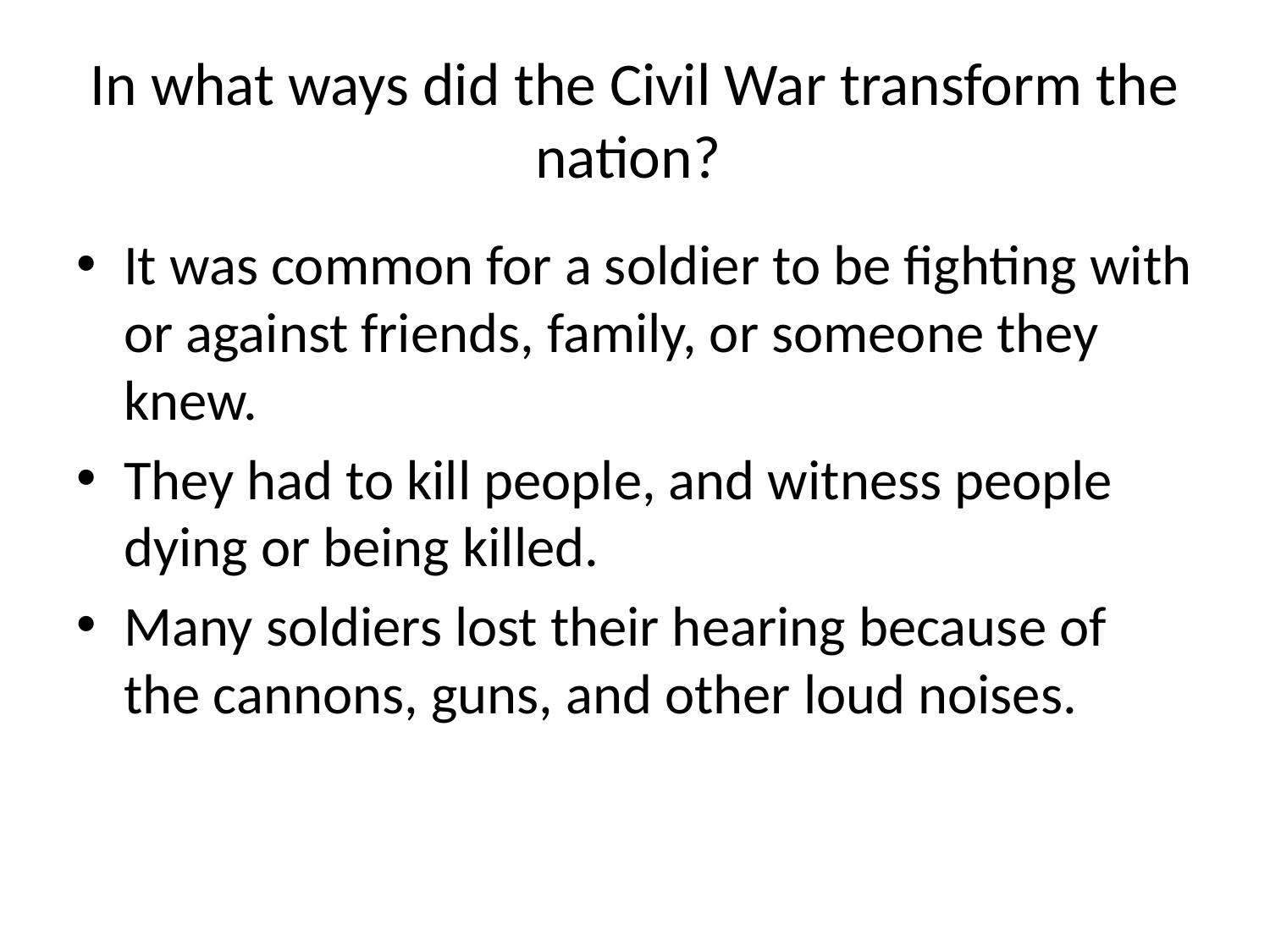

# In what ways did the Civil War transform the nation?
It was common for a soldier to be fighting with or against friends, family, or someone they knew.
They had to kill people, and witness people dying or being killed.
Many soldiers lost their hearing because of the cannons, guns, and other loud noises.